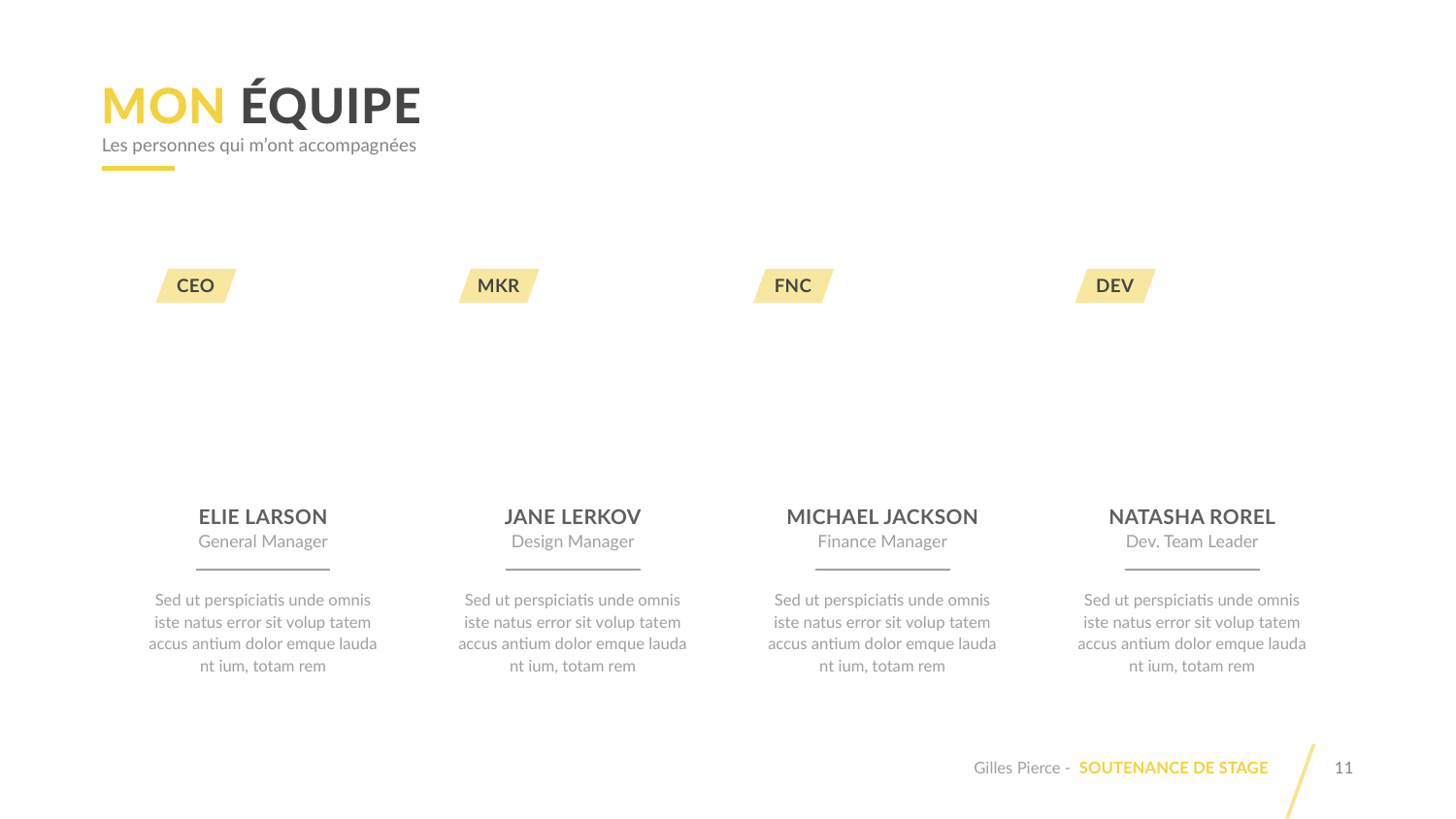

mon équipe
Les personnes qui m’ont accompagnées

CEO

mkr

fnc

dev
elie larson
General Manager
jane lerkov
Design Manager
Michael jackson
Finance Manager
Natasha rorel
Dev. Team Leader
Sed ut perspiciatis unde omnis iste natus error sit volup tatem accus antium dolor emque lauda nt ium, totam rem
Sed ut perspiciatis unde omnis iste natus error sit volup tatem accus antium dolor emque lauda nt ium, totam rem
Sed ut perspiciatis unde omnis iste natus error sit volup tatem accus antium dolor emque lauda nt ium, totam rem
Sed ut perspiciatis unde omnis iste natus error sit volup tatem accus antium dolor emque lauda nt ium, totam rem